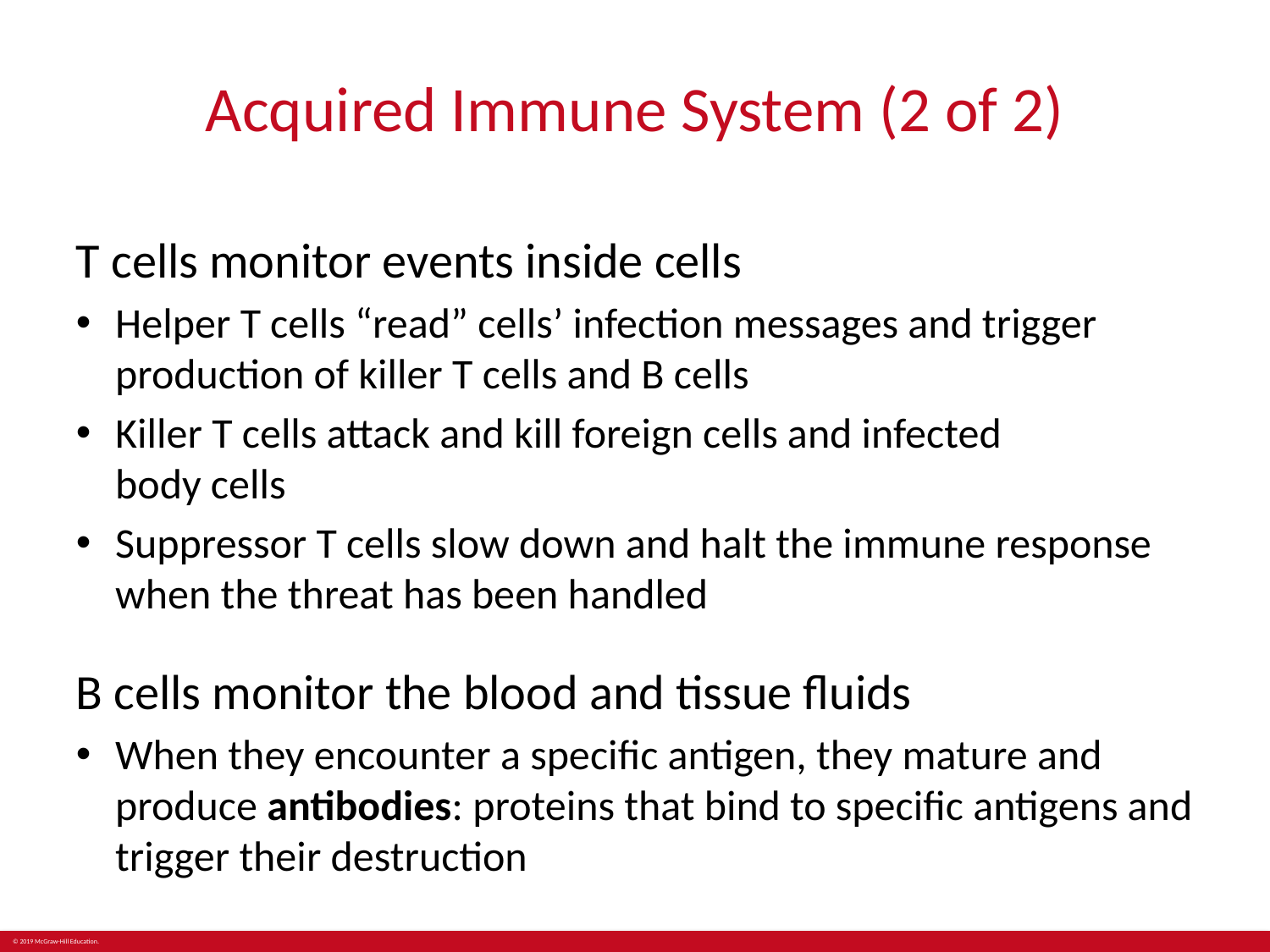

# Acquired Immune System (2 of 2)
T cells monitor events inside cells
Helper T cells “read” cells’ infection messages and trigger production of killer T cells and B cells
Killer T cells attack and kill foreign cells and infected
body cells
Suppressor T cells slow down and halt the immune response when the threat has been handled
B cells monitor the blood and tissue fluids
When they encounter a specific antigen, they mature and produce antibodies: proteins that bind to specific antigens and trigger their destruction